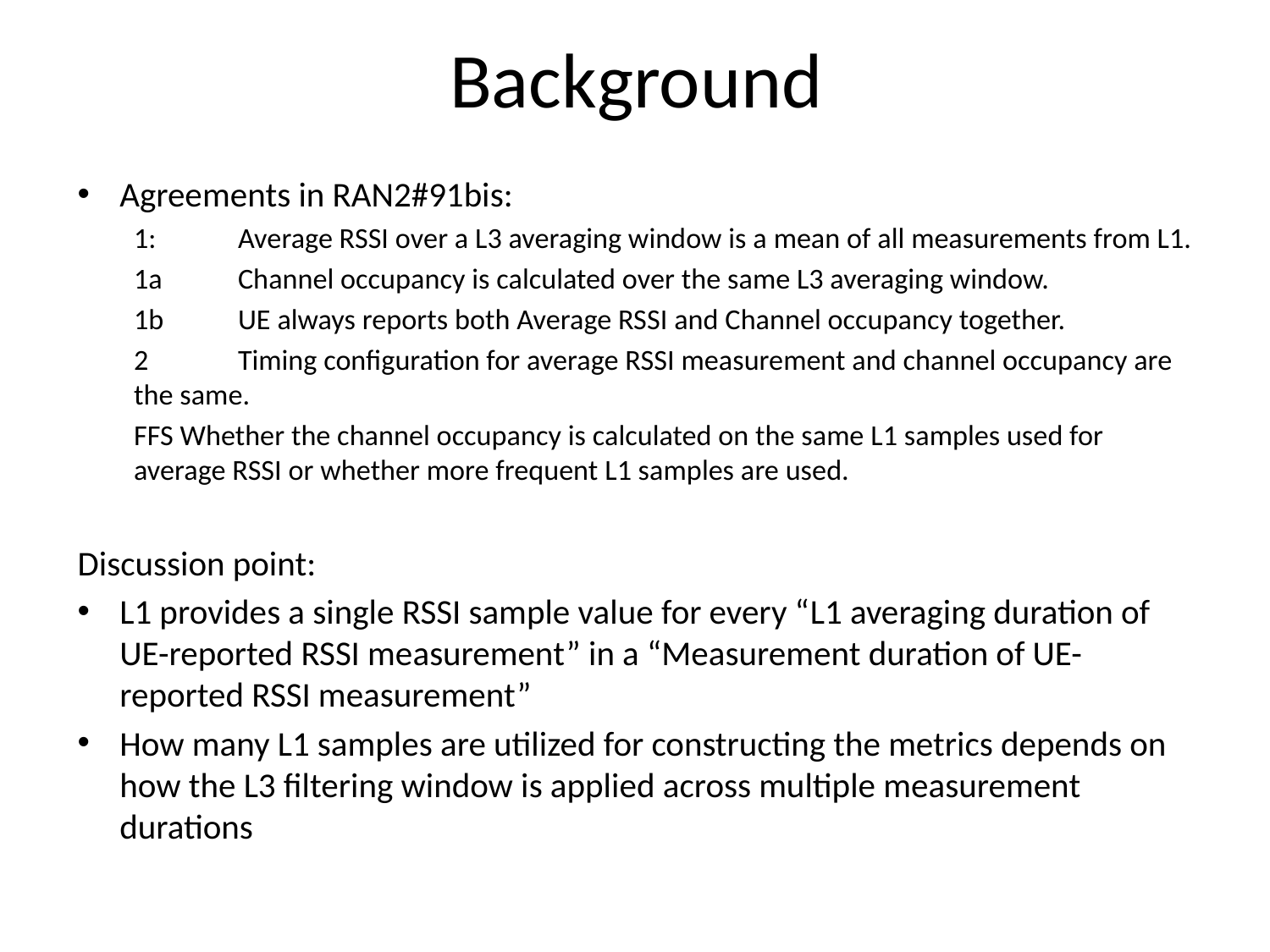

# Background
Agreements in RAN2#91bis:
1:	Average RSSI over a L3 averaging window is a mean of all measurements from L1.
1a	Channel occupancy is calculated over the same L3 averaging window.
1b	UE always reports both Average RSSI and Channel occupancy together.
2	Timing configuration for average RSSI measurement and channel occupancy are the same.
FFS Whether the channel occupancy is calculated on the same L1 samples used for average RSSI or whether more frequent L1 samples are used.

Discussion point:
L1 provides a single RSSI sample value for every “L1 averaging duration of UE-reported RSSI measurement” in a “Measurement duration of UE-reported RSSI measurement”
How many L1 samples are utilized for constructing the metrics depends on how the L3 filtering window is applied across multiple measurement durations